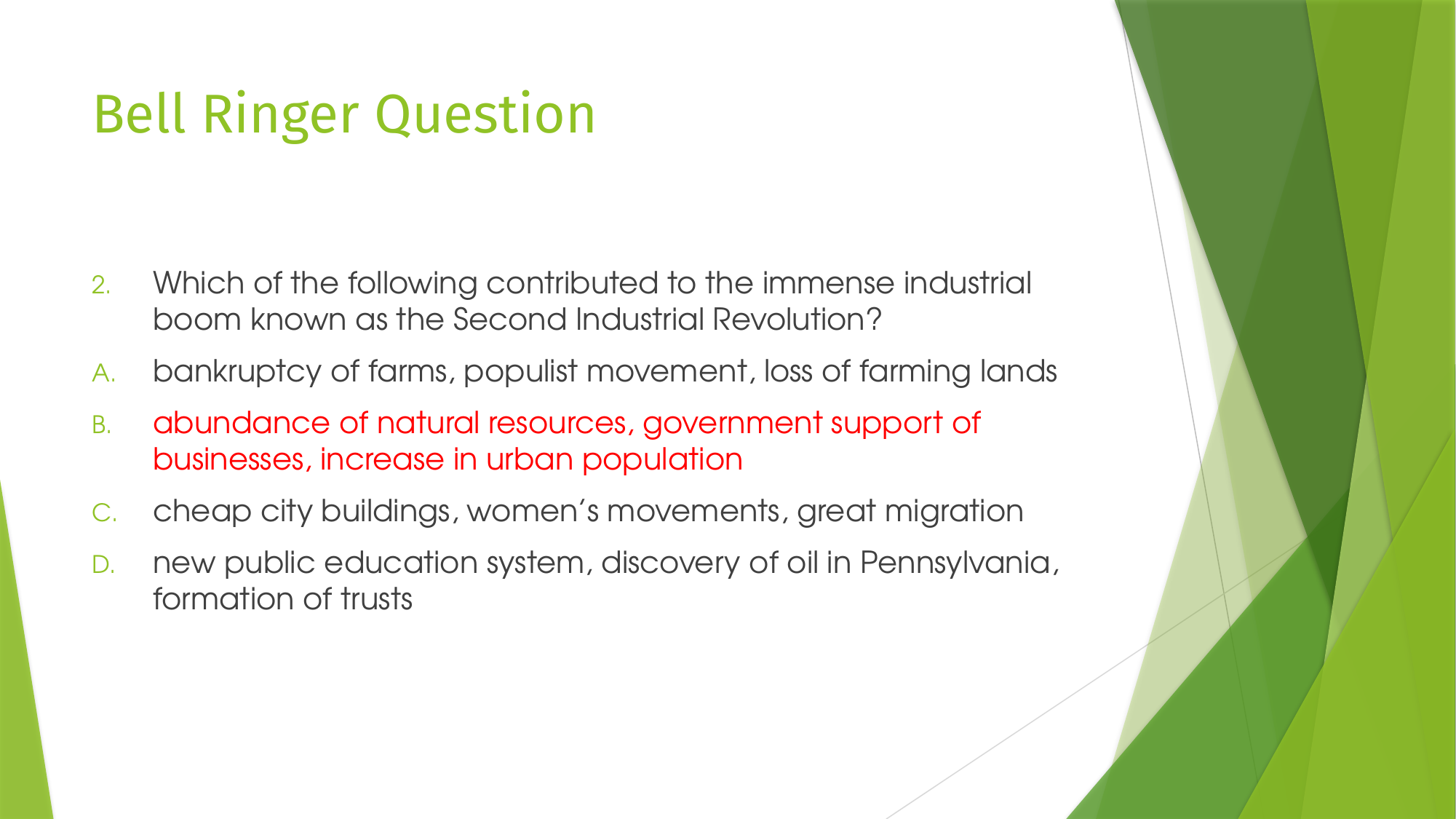

# Bell Ringer Question
Which of the following contributed to the immense industrial boom known as the Second Industrial Revolution?
bankruptcy of farms, populist movement, loss of farming lands
abundance of natural resources, government support of businesses, increase in urban population
cheap city buildings, women’s movements, great migration
new public education system, discovery of oil in Pennsylvania, formation of trusts